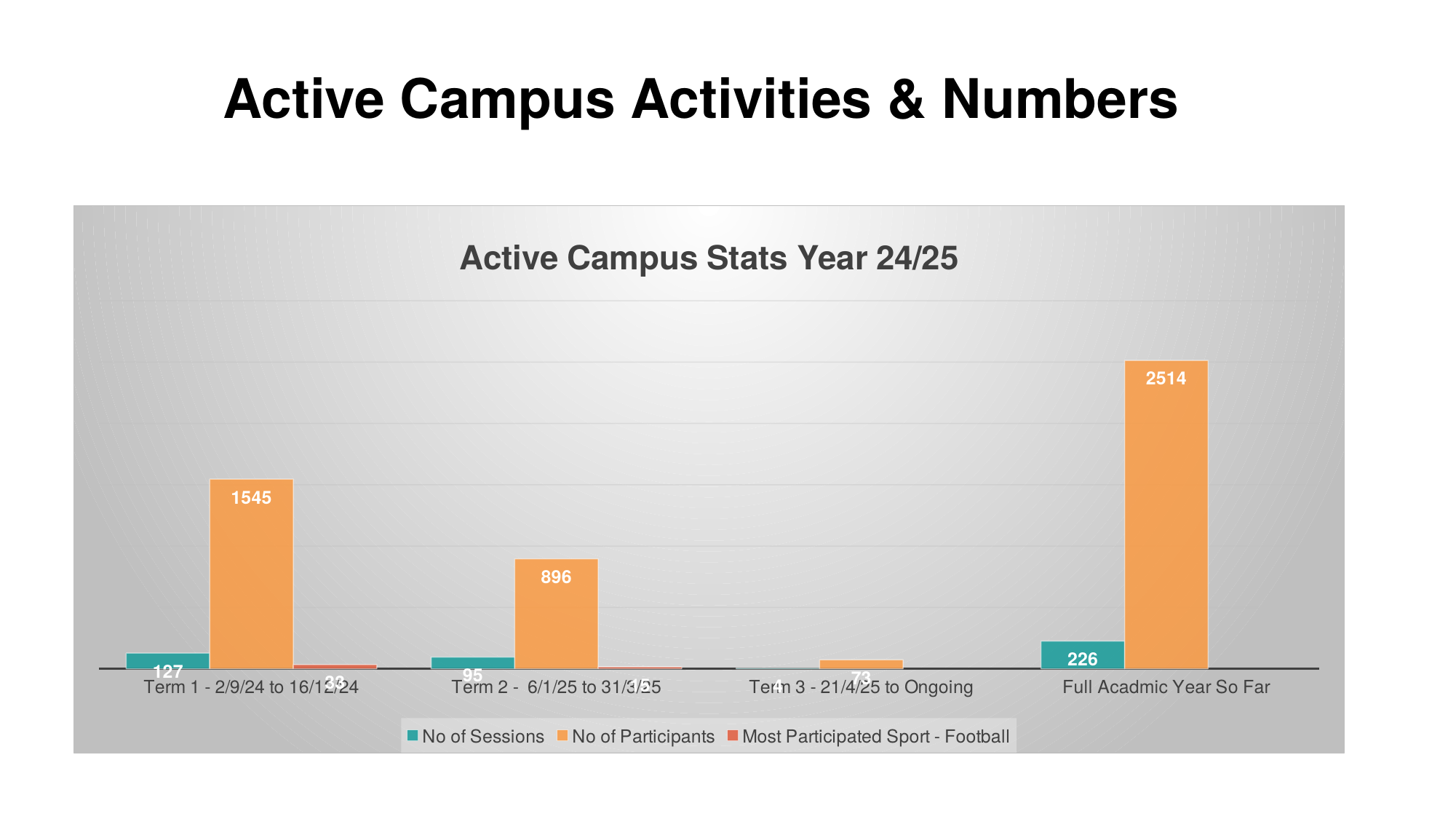

# Active Campus Activities & Numbers

### Chart: Active Campus Stats Year 24/25

| Category | No of Sessions | No of Participants | Most Participated Sport - Football |
|---|---|---|---|
| Term 1 - 2/9/24 to 16/12/24 | 127.0 | 1545.0 | 33.0 |
| Term 2 -  6/1/25 to 31/3/25 | 95.0 | 896.0 | 15.0 |
| Term 3 - 21/4/25 to Ongoing | 4.0 | 73.0 | None |
| Full Acadmic Year So Far | 226.0 | 2514.0 | None |